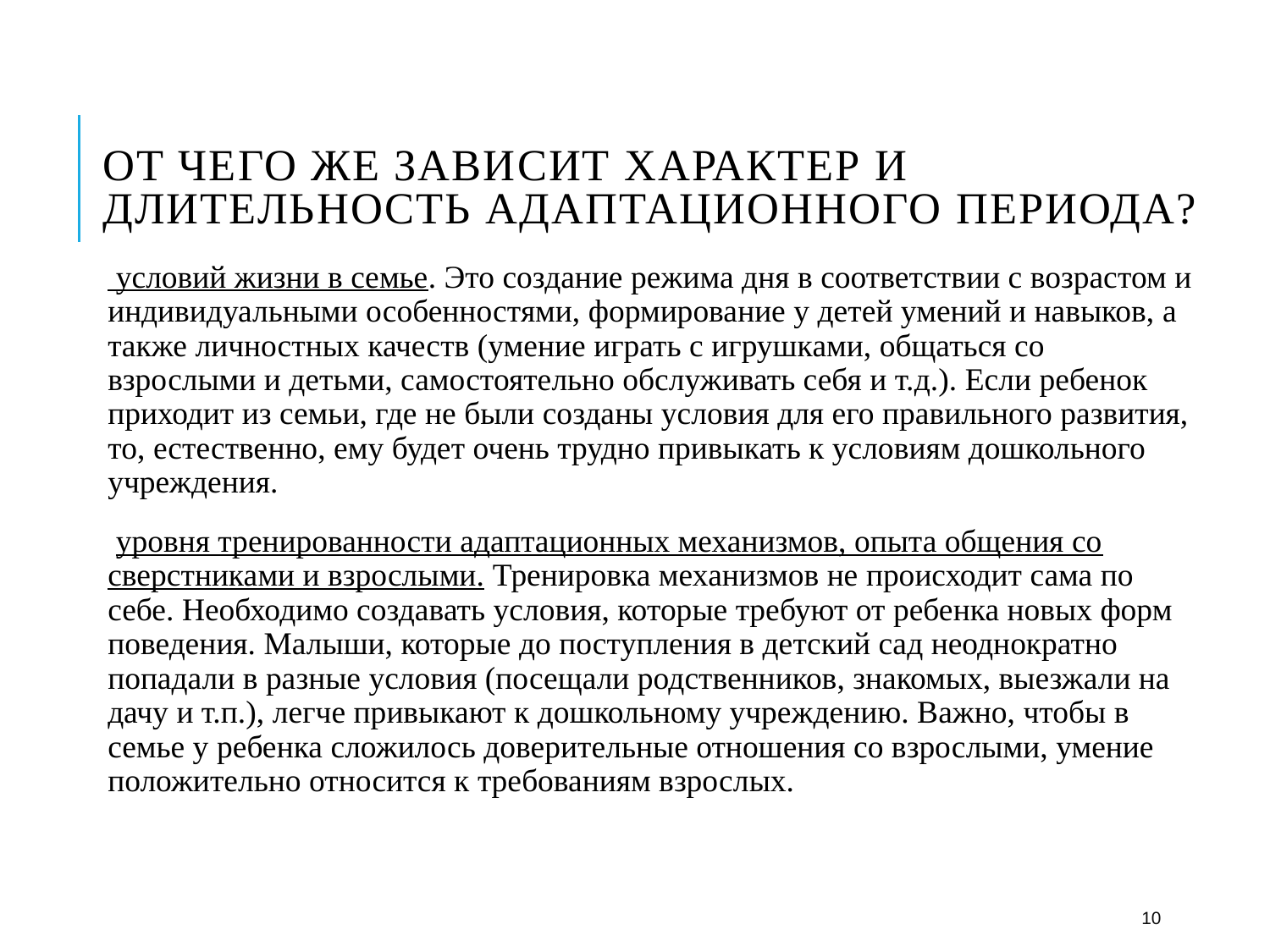

# От чего же зависит характер и длительность адаптационного периода?
 условий жизни в семье. Это создание режима дня в соответствии с возрастом и индивидуальными особенностями, формирование у детей умений и навыков, а также личностных качеств (умение играть с игрушками, общаться со взрослыми и детьми, самостоятельно обслуживать себя и т.д.). Если ребенок приходит из семьи, где не были созданы условия для его правильного развития, то, естественно, ему будет очень трудно привыкать к условиям дошкольного учреждения.
 уровня тренированности адаптационных механизмов, опыта общения со сверстниками и взрослыми. Тренировка механизмов не происходит сама по себе. Необходимо создавать условия, которые требуют от ребенка новых форм поведения. Малыши, которые до поступления в детский сад неоднократно попадали в разные условия (посещали родственников, знакомых, выезжали на дачу и т.п.), легче привыкают к дошкольному учреждению. Важно, чтобы в семье у ребенка сложилось доверительные отношения со взрослыми, умение положительно относится к требованиям взрослых.

10